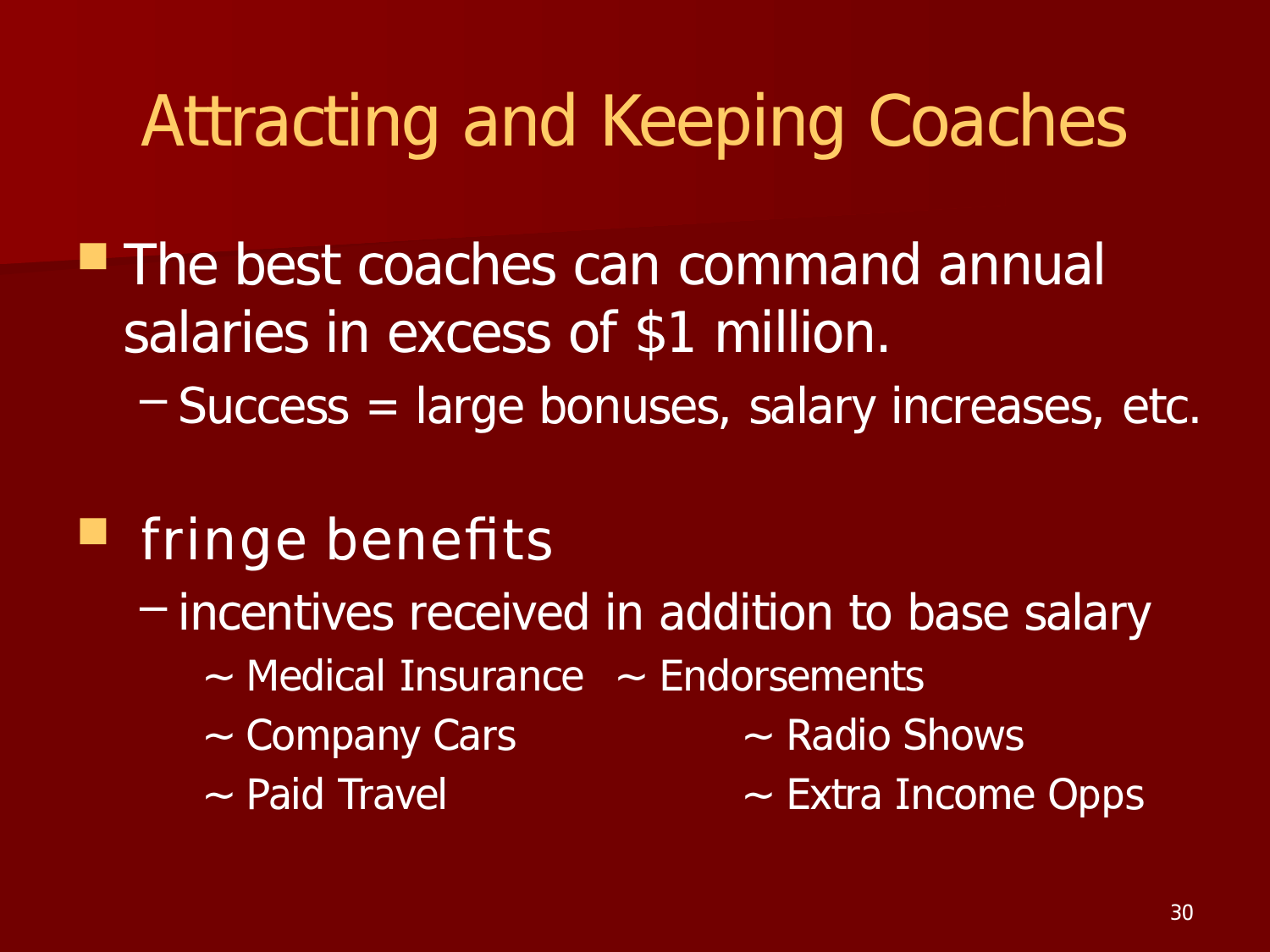

# Attracting and Keeping Coaches
The best coaches can command annual salaries in excess of $1 million.
Success = large bonuses, salary increases, etc.
 fringe benefits
incentives received in addition to base salary
~ Medical Insurance	~ Endorsements
~ Company Cars		~ Radio Shows
~ Paid Travel			~ Extra Income Opps
30